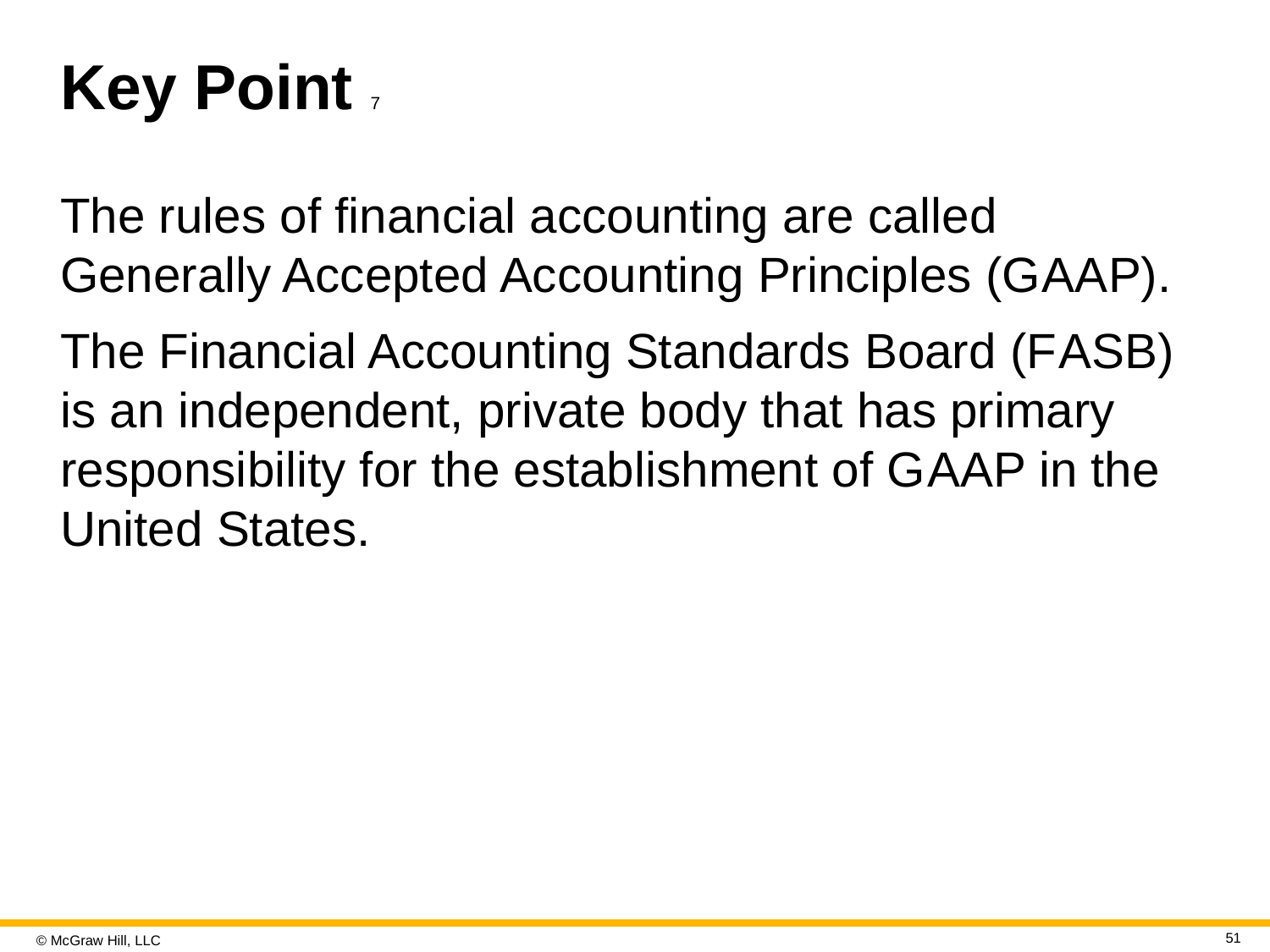

# Key Point 7
The rules of financial accounting are called Generally Accepted Accounting Principles (G A A P).
The Financial Accounting Standards Board (F A S B) is an independent, private body that has primary responsibility for the establishment of G A A P in the United States.
51